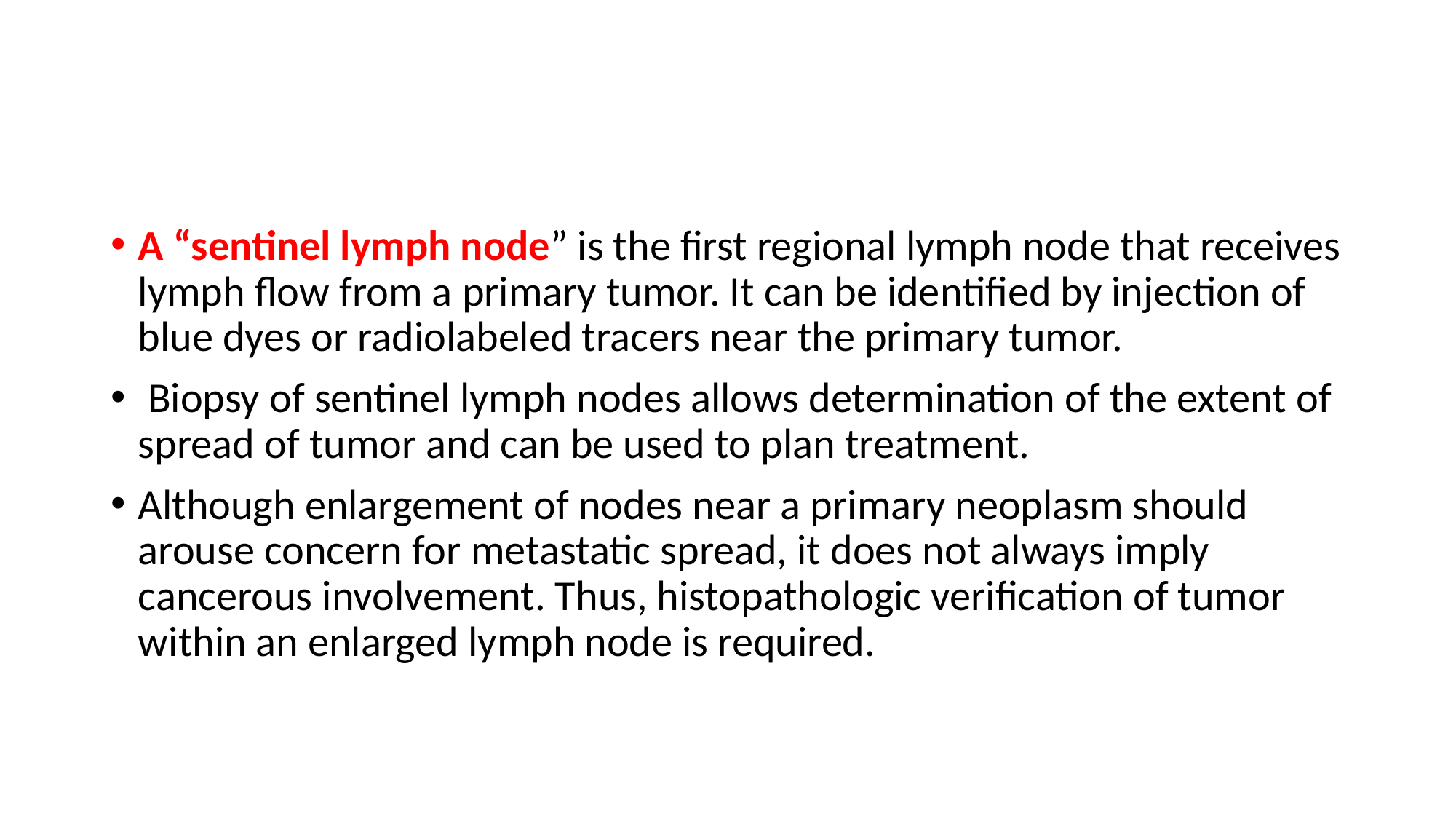

#
A “sentinel lymph node” is the first regional lymph node that receives lymph flow from a primary tumor. It can be identified by injection of blue dyes or radiolabeled tracers near the primary tumor.
 Biopsy of sentinel lymph nodes allows determination of the extent of spread of tumor and can be used to plan treatment.
Although enlargement of nodes near a primary neoplasm should arouse concern for metastatic spread, it does not always imply cancerous involvement. Thus, histopathologic verification of tumor within an enlarged lymph node is required.